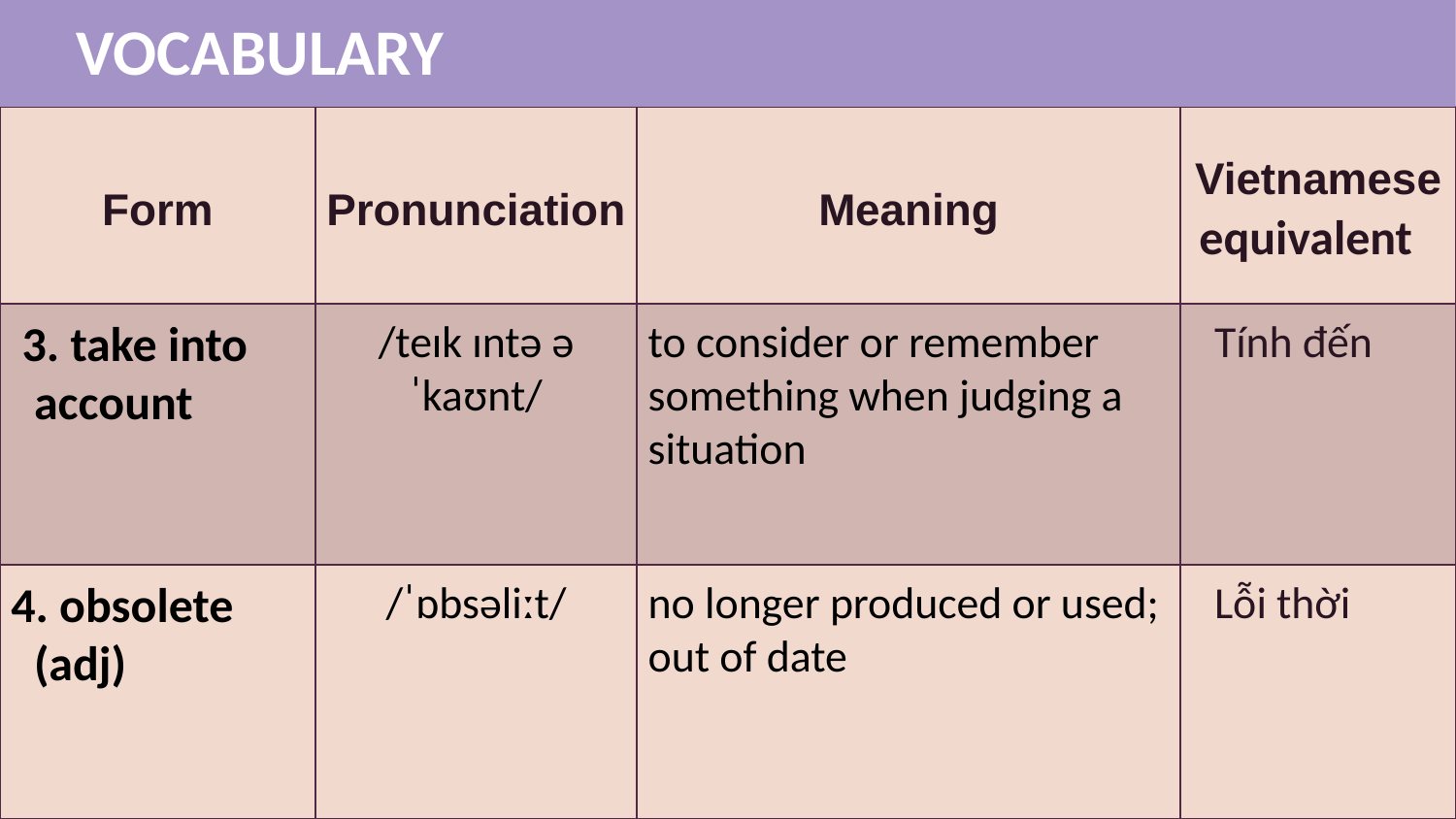

VOCABULARY
| Form | Pronunciation | Meaning | Vietnamese equivalent |
| --- | --- | --- | --- |
| 3. take into account | /teɪk ɪntə əˈkaʊnt/ | to consider or remember something when judging a situation | Tính đến |
| 4. obsolete (adj) | /ˈɒbsəliːt/ | no longer produced or used; out of date | Lỗi thời |